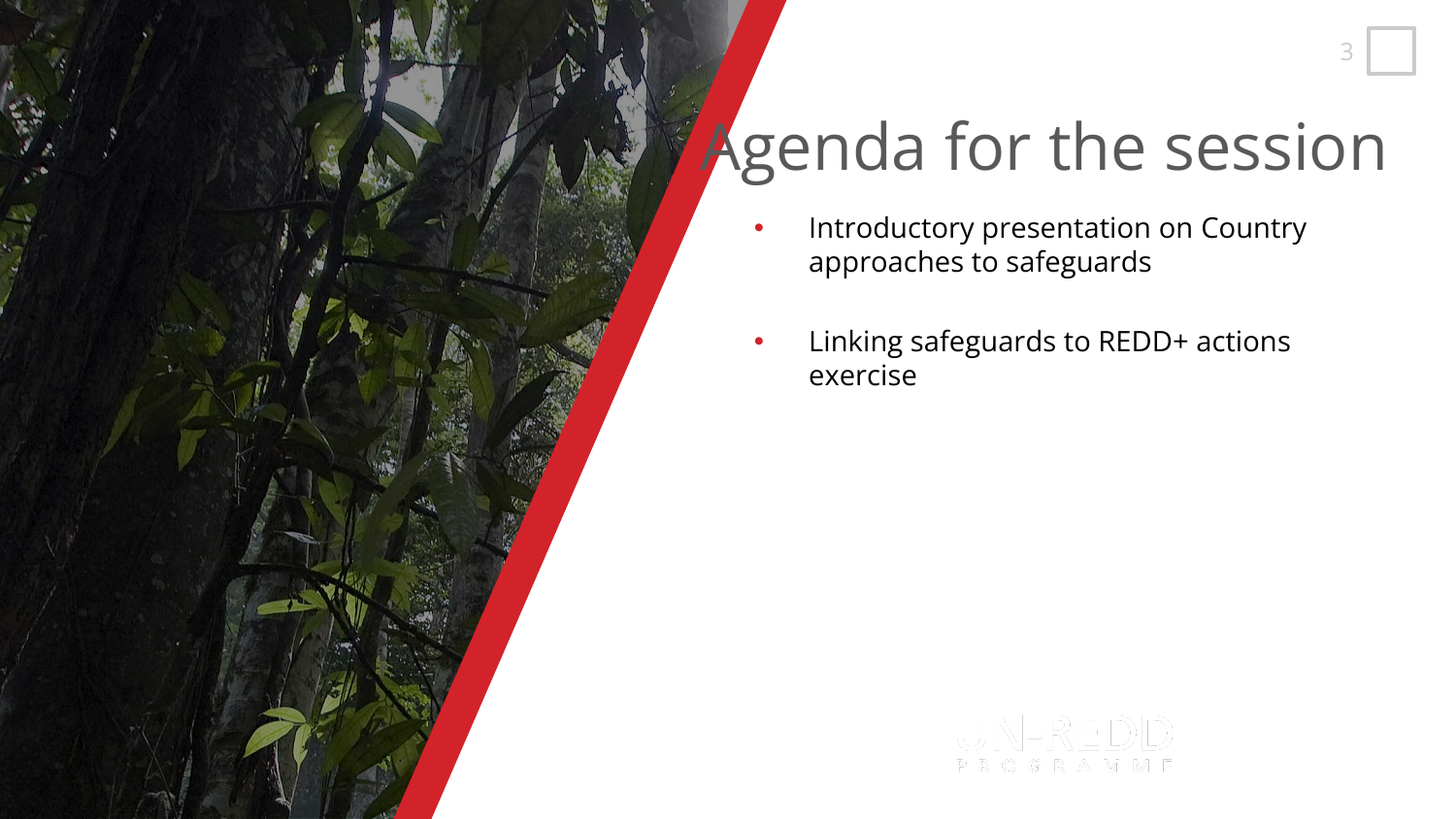

Introductory presentation on Country approaches to safeguards

Linking safeguards to REDD+ actions exercise